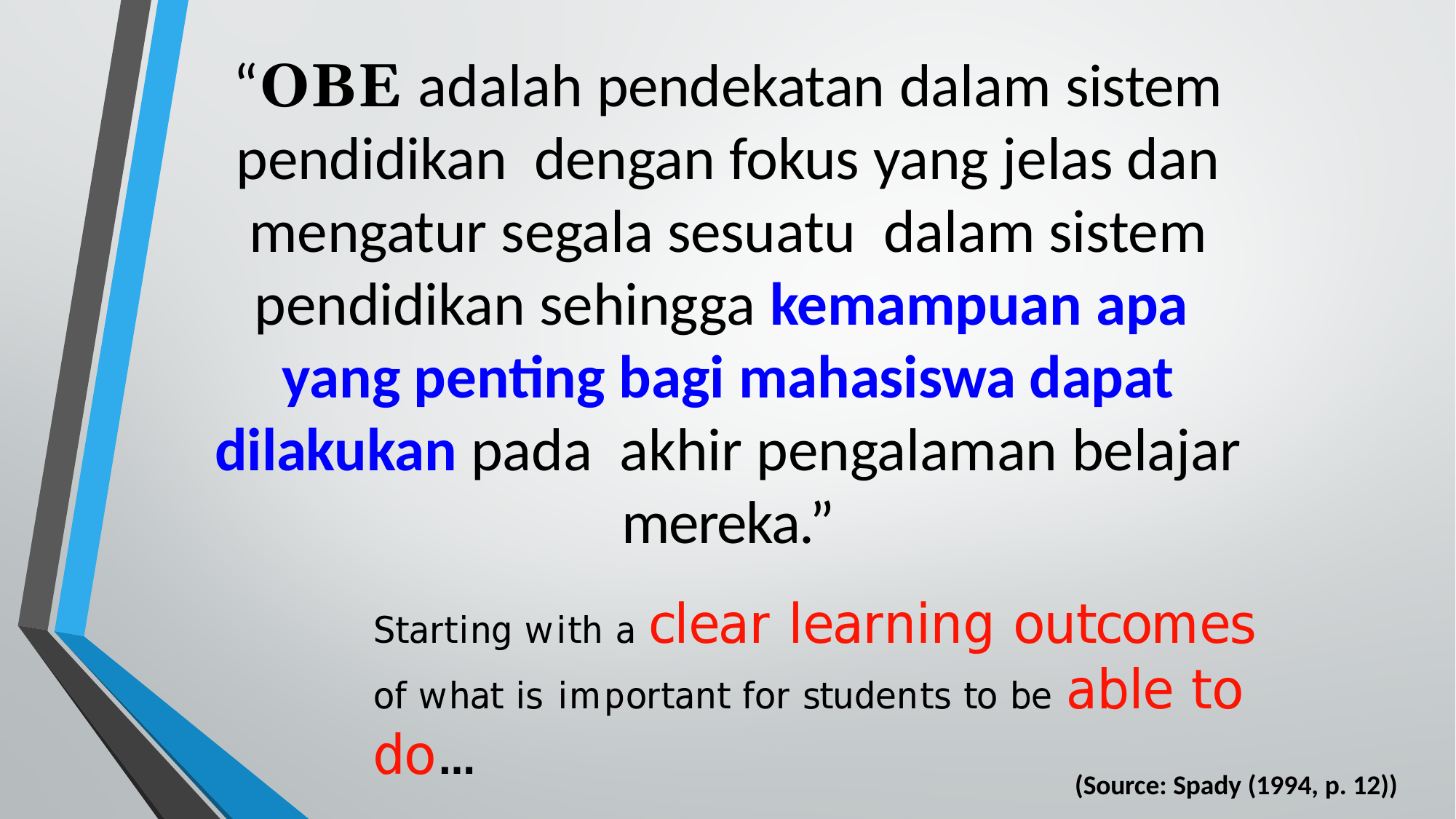

# “OBE adalah pendekatan dalam sistem pendidikan  dengan fokus yang jelas dan mengatur segala sesuatu  dalam sistem pendidikan sehingga kemampuan apa  yang penting bagi mahasiswa dapat dilakukan pada  akhir pengalaman belajar mereka.”
Starting with a clear learning outcomes
of what is important for students to be able to do…
(Source: Spady (1994, p. 12))